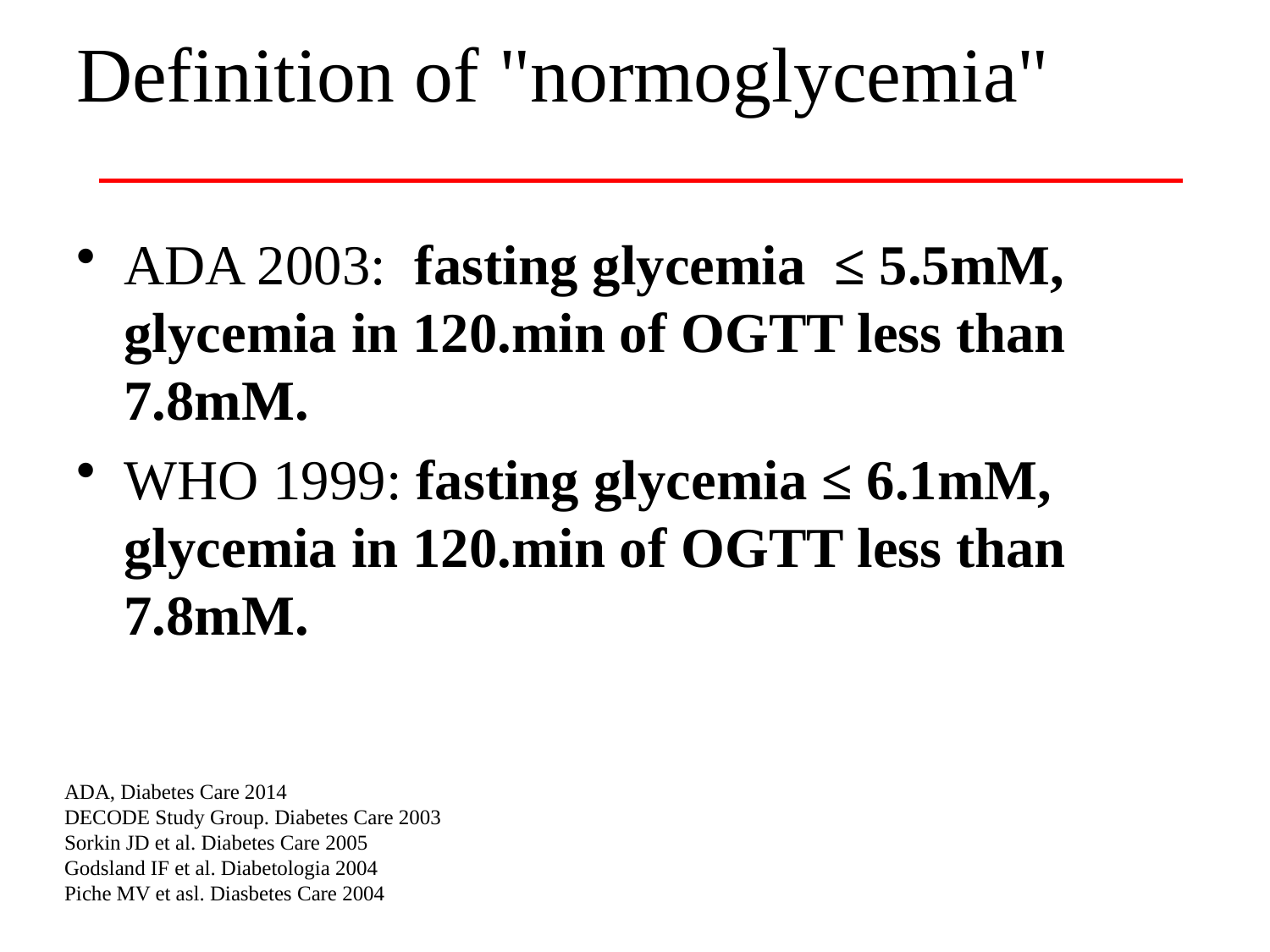

# Definition of "normoglycemia"

ADA 2003:  fasting glycemia  ≤ 5.5mM, glycemia in 120.min of OGTT less than 7.8mM.
WHO 1999: fasting glycemia ≤ 6.1mM, glycemia in 120.min of OGTT less than 7.8mM.
ADA, Diabetes Care 2014
DECODE Study Group. Diabetes Care 2003
Sorkin JD et al. Diabetes Care 2005
Godsland IF et al. Diabetologia 2004
Piche MV et asl. Diasbetes Care 2004